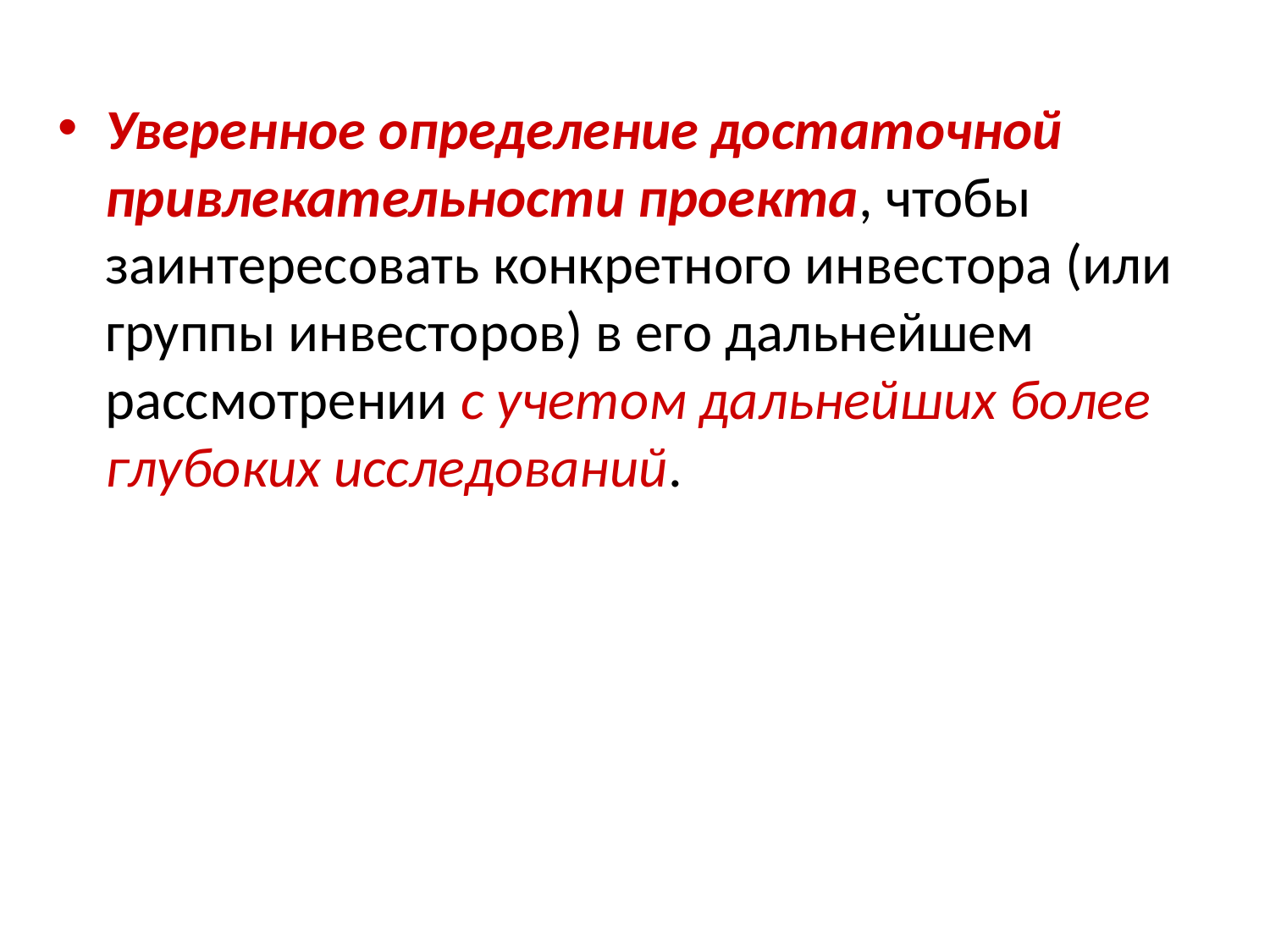

Уверенное определение достаточной привлекательности проекта, чтобы заинтересовать конкретного инвестора (или группы инвесторов) в его дальнейшем рассмотрении с учетом дальнейших более глубоких исследований.